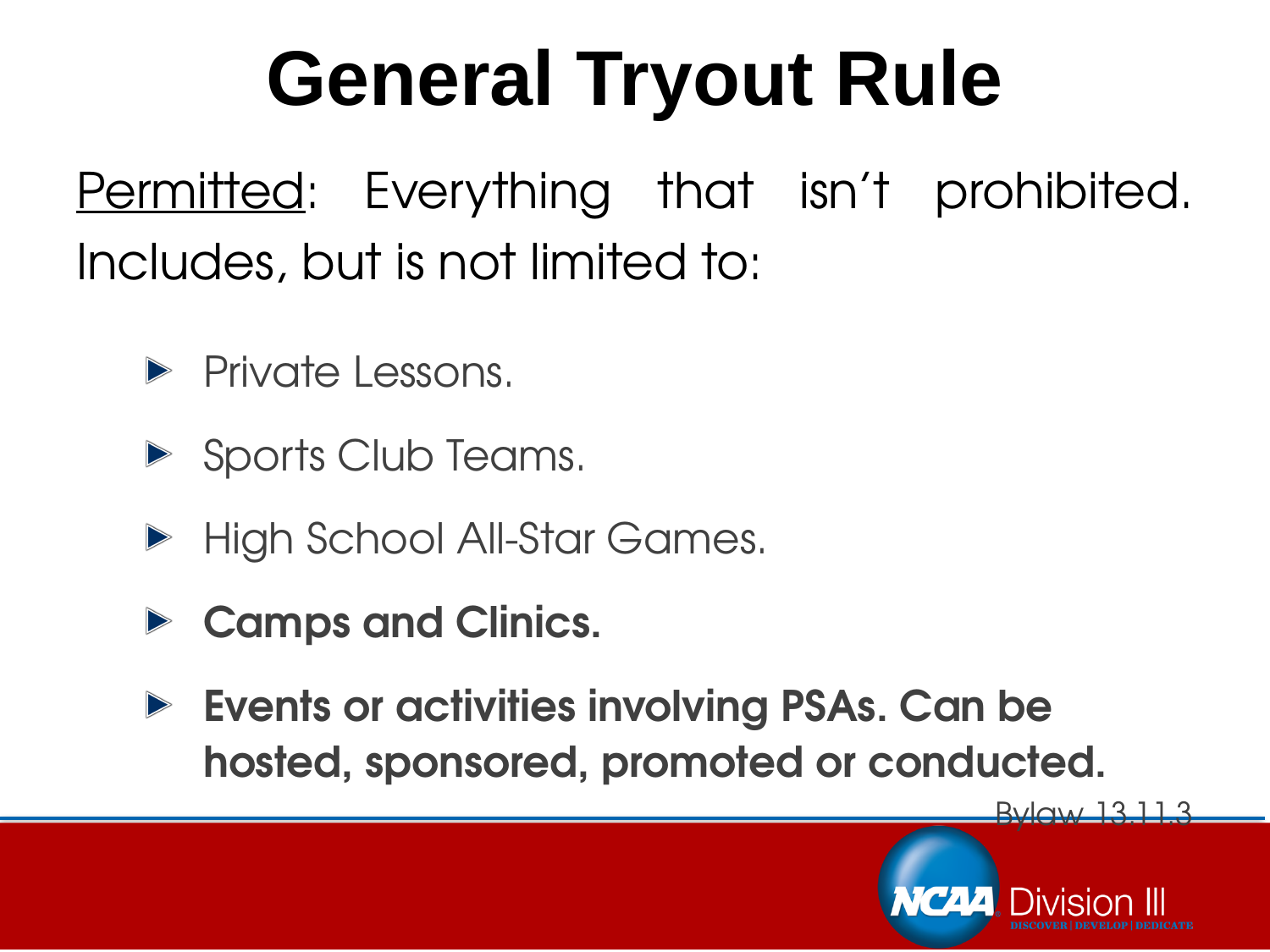

# General Tryout Rule
Permitted: Everything that isn’t prohibited. Includes, but is not limited to:

Private Lessons.

Sports Club Teams.

High School All-Star Games.

Camps and Clinics.

Events or activities involving PSAs. Can be hosted, sponsored, promoted or conducted.
Bylaw 13.11.3